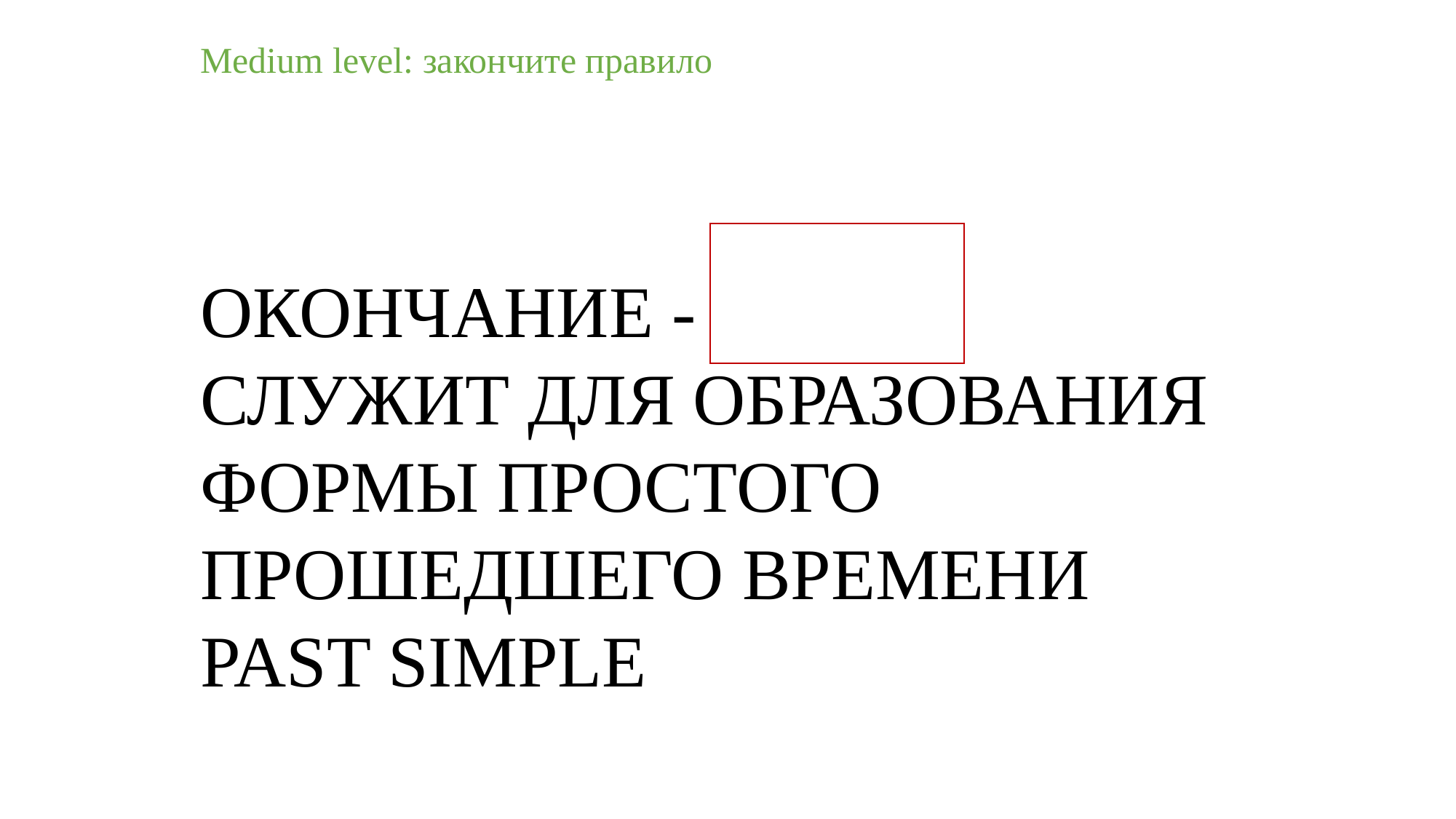

Medium level: закончите правило

ОКОНЧАНИЕ -                         СЛУЖИТ ДЛЯ ОБРАЗОВАНИЯ ФОРМЫ ПРОСТОГО
ПРОШЕДШЕГО ВРЕМЕНИ PAST SIMPLE